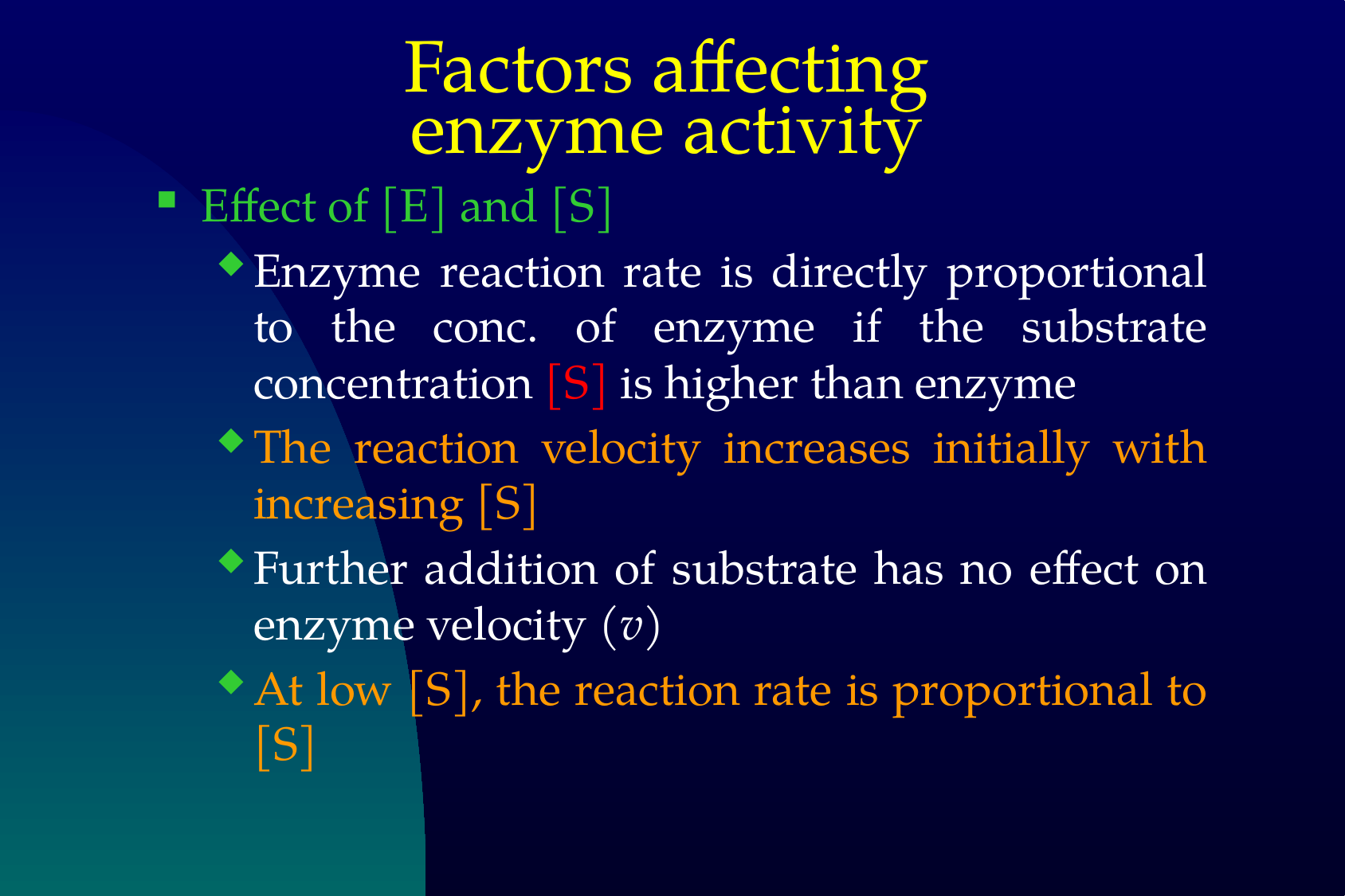

# Factors affecting enzyme activity
Effect of [E] and [S]
Enzyme reaction rate is directly proportional to the conc. of enzyme if the substrate concentration [S] is higher than enzyme
The reaction velocity increases initially with increasing [S]
Further addition of substrate has no effect on enzyme velocity (v)
At low [S], the reaction rate is proportional to [S]